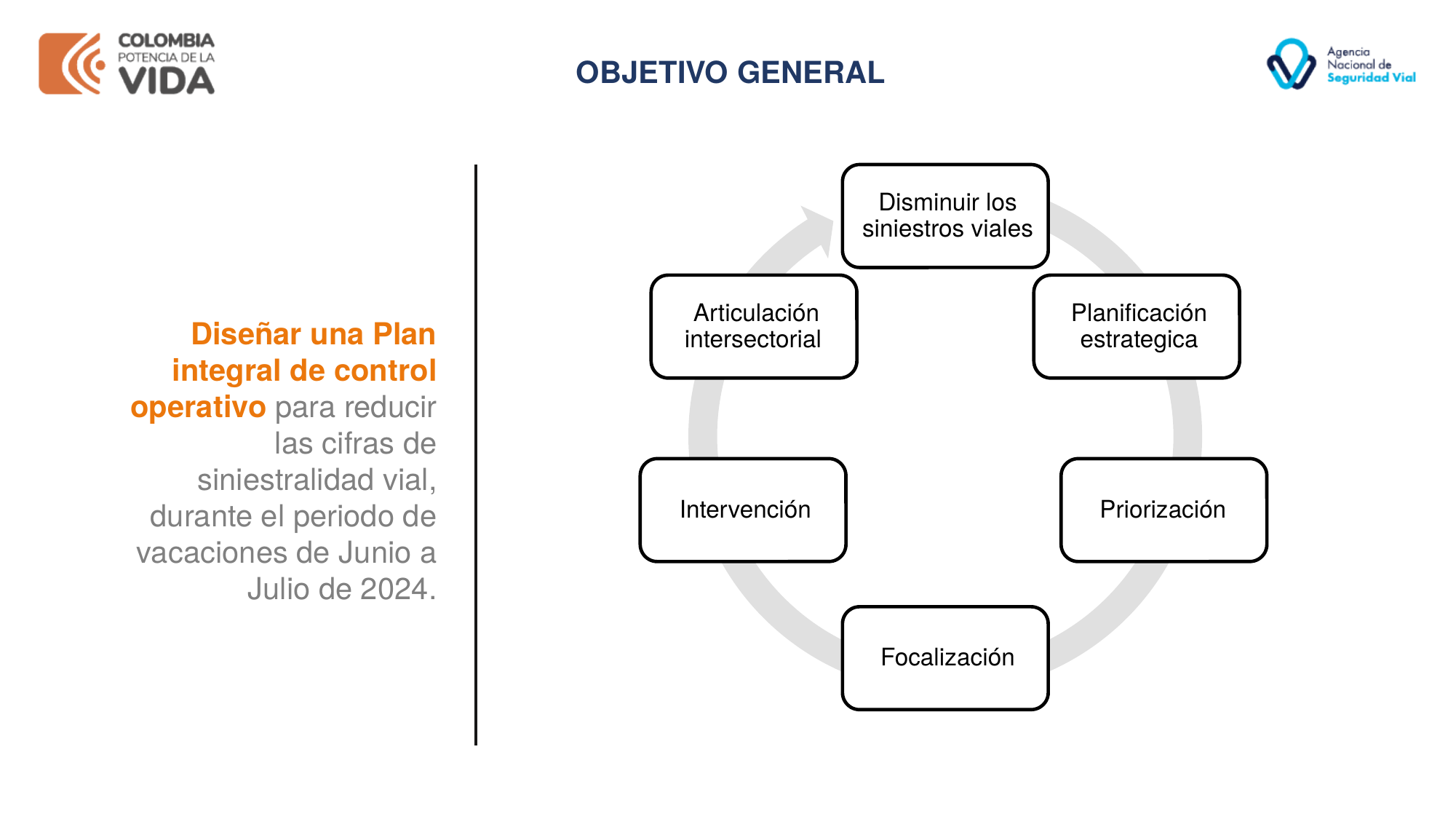

OBJETIVO GENERAL
Disminuir los siniestros viales
Planificación estrategica
Priorización
Focalización
Intervención
Articulación intersectorial
Diseñar una Plan integral de control operativo para reducir las cifras de siniestralidad vial, durante el periodo de vacaciones de Junio a Julio de 2024.